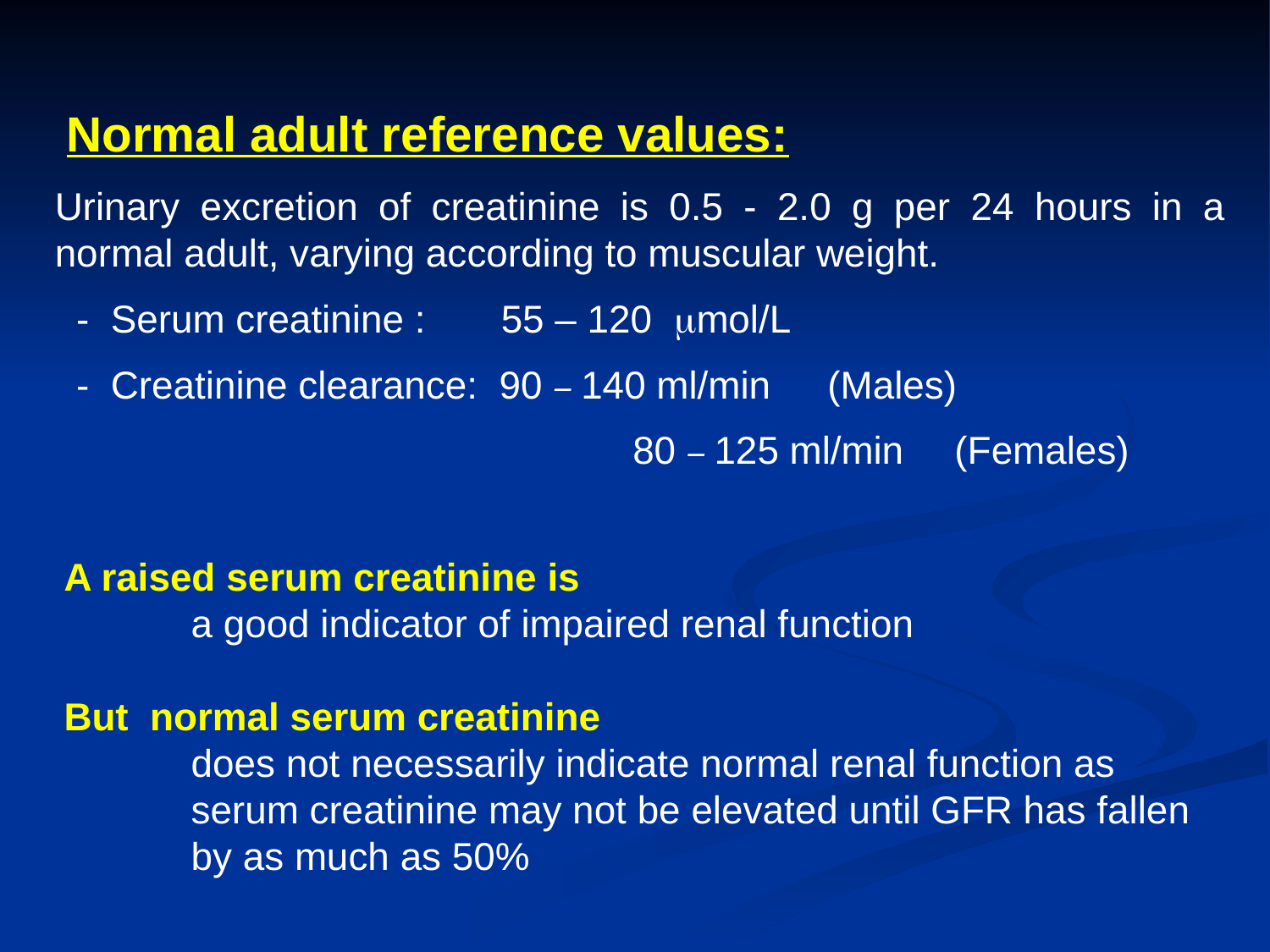

Normal adult reference values:
Urinary excretion of creatinine is 0.5 - 2.0 g per 24 hours in a normal adult, varying according to muscular weight.
  -  Serum creatinine :       55 – 120  μmol/L
  -  Creatinine clearance:  90 – 140 ml/min	 (Males)
		                              80 – 125 ml/min	 (Females)
A raised serum creatinine is
	a good indicator of impaired renal function

But  normal serum creatinine
	does not necessarily indicate normal renal function as
	serum creatinine may not be elevated until GFR has fallen
	by as much as 50%